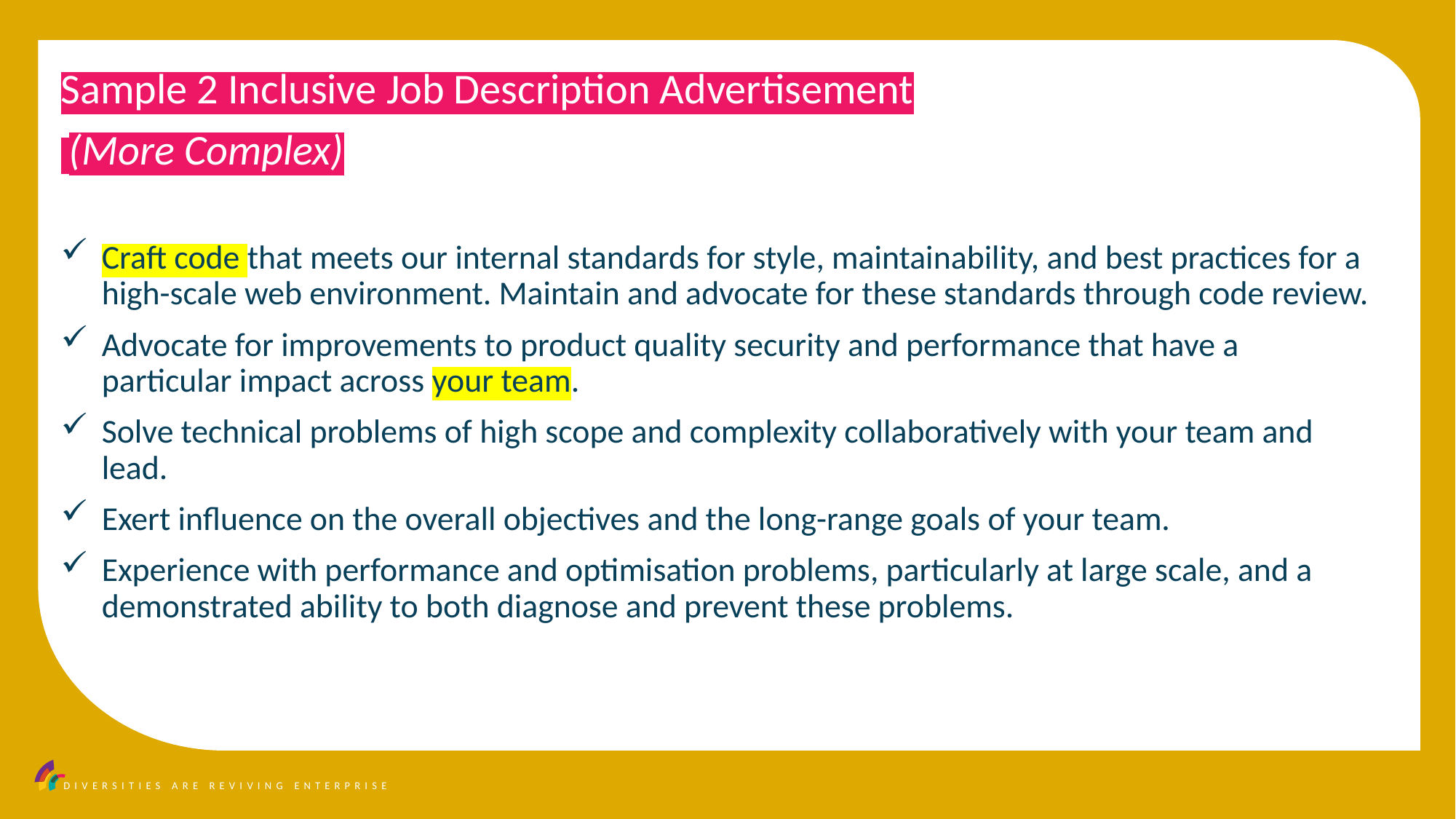

Sample 2 Inclusive Job Description Advertisement
 (More Complex)

Craft code that meets our internal standards for style, maintainability, and best practices for a high-scale web environment. Maintain and advocate for these standards through code review.
Advocate for improvements to product quality security and performance that have a particular impact across your team.
Solve technical problems of high scope and complexity collaboratively with your team and lead.
Exert influence on the overall objectives and the long-range goals of your team.
Experience with performance and optimisation problems, particularly at large scale, and a demonstrated ability to both diagnose and prevent these problems.